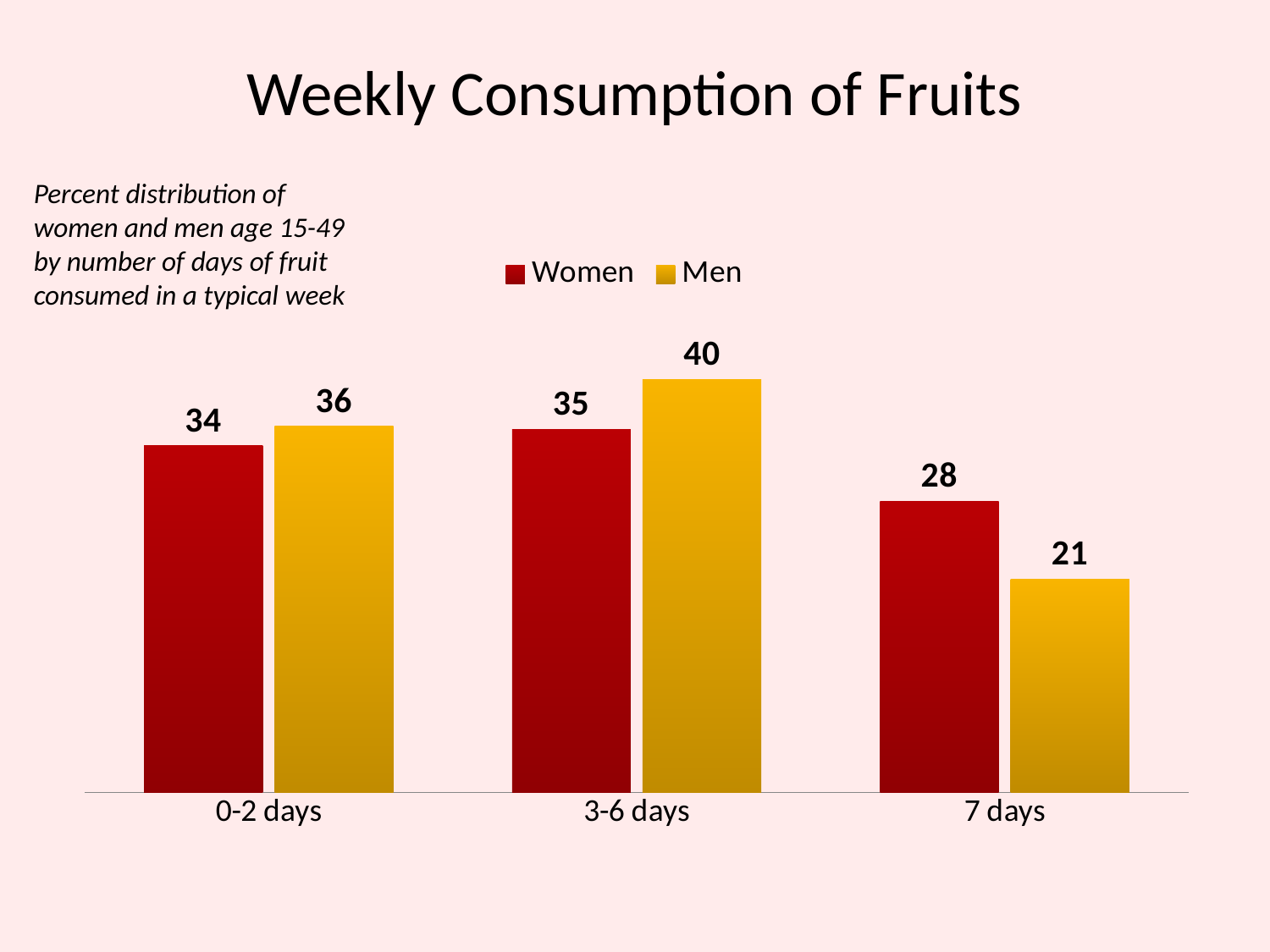

# Weekly Consumption of Fruits
Percent distribution of women and men age 15-49 by number of days of fruit consumed in a typical week

### Chart

| Category | Women | Men |
|---|---|---|
| 0-2 days | 33.80000000000001 | 35.7 |
| 3-6 days | 35.4 | 40.30000000000001 |
| 7 days | 28.4 | 20.8 |